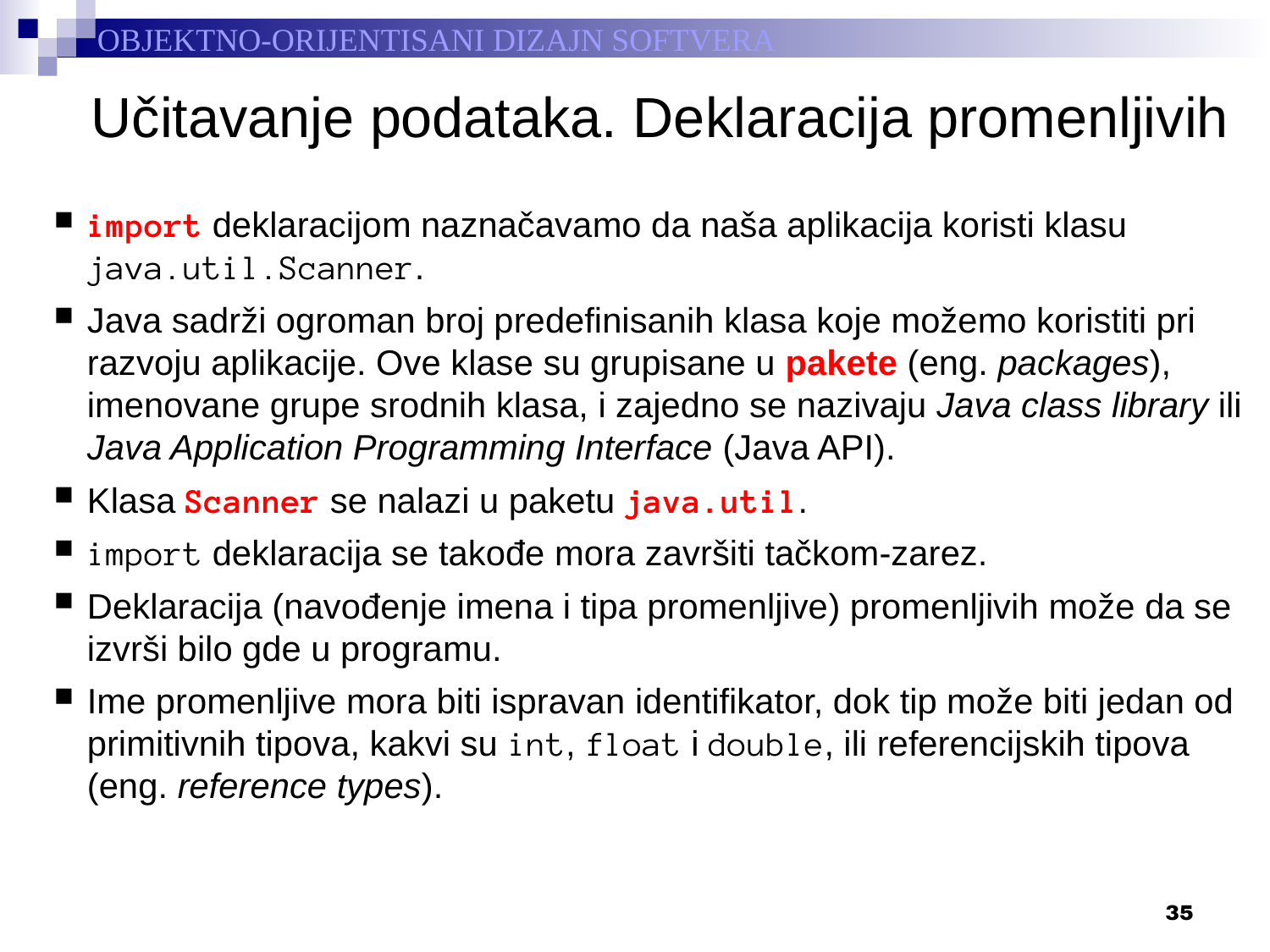

# Učitavanje podataka. Deklaracija promenljivih
import deklaracijom naznačavamo da naša aplikacija koristi klasu java.util.Scanner.
Java sadrži ogroman broj predefinisanih klasa koje možemo koristiti pri razvoju aplikacije. Ove klase su grupisane u pakete (eng. packages), imenovane grupe srodnih klasa, i zajedno se nazivaju Java class library ili Java Application Programming Interface (Java API).
Klasa Scanner se nalazi u paketu java.util.
import deklaracija se takođe mora završiti tačkom-zarez.
Deklaracija (navođenje imena i tipa promenljive) promenljivih može da se izvrši bilo gde u programu.
Ime promenljive mora biti ispravan identifikator, dok tip može biti jedan od primitivnih tipova, kakvi su int, float i double, ili referencijskih tipova (eng. reference types).
35